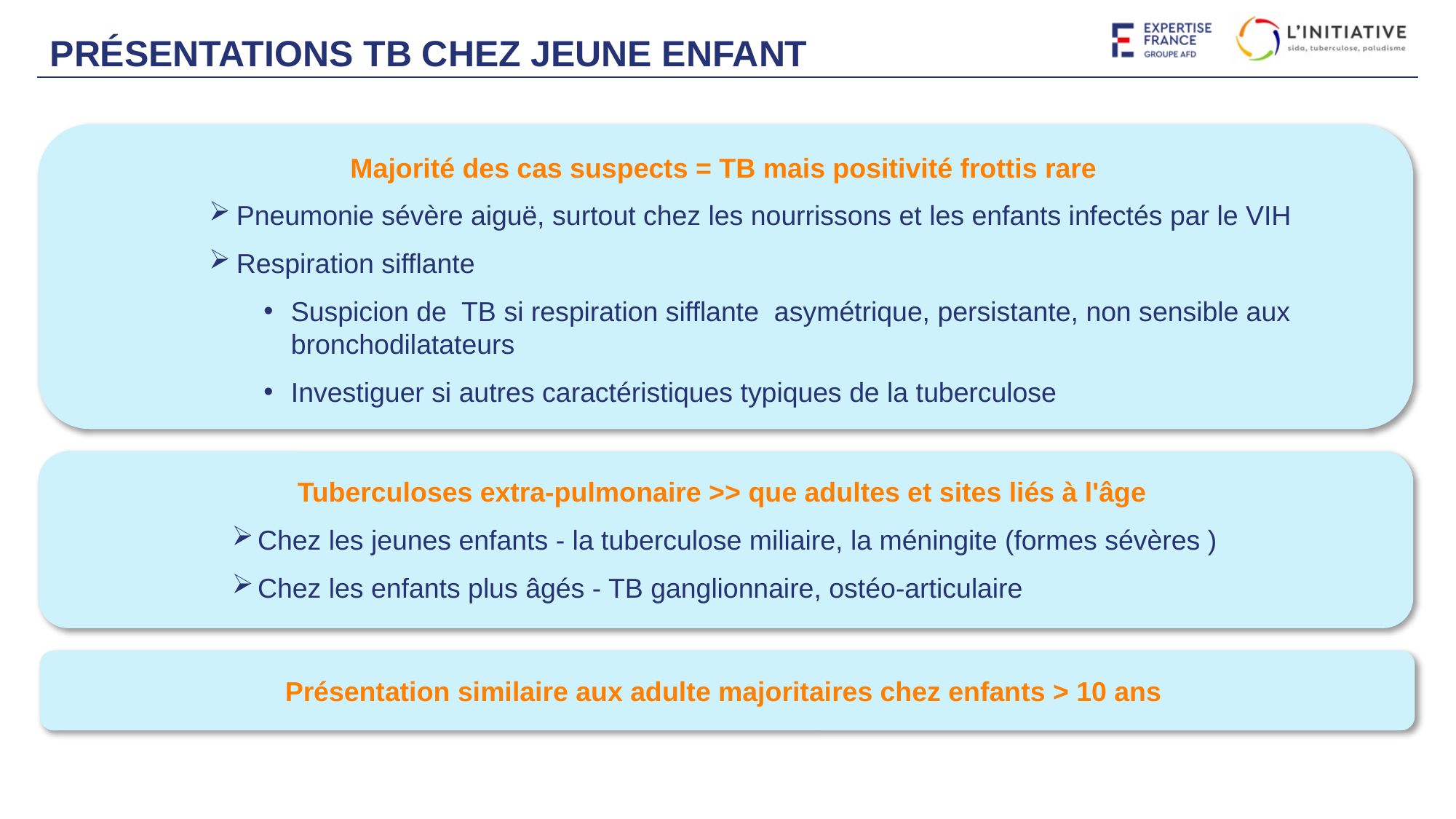

# Présentations TB chez jeune enfant

Majorité des cas suspects = TB mais positivité frottis rare
Pneumonie sévère aiguë, surtout chez les nourrissons et les enfants infectés par le VIH
Respiration sifflante
Suspicion de  TB si respiration sifflante  asymétrique, persistante, non sensible aux bronchodilatateurs
Investiguer si autres caractéristiques typiques de la tuberculose

Tuberculoses extra-pulmonaire >> que adultes et sites liés à l'âge
Chez les jeunes enfants - la tuberculose miliaire, la méningite (formes sévères )
Chez les enfants plus âgés - TB ganglionnaire, ostéo-articulaire

Présentation similaire aux adulte majoritaires chez enfants > 10 ans